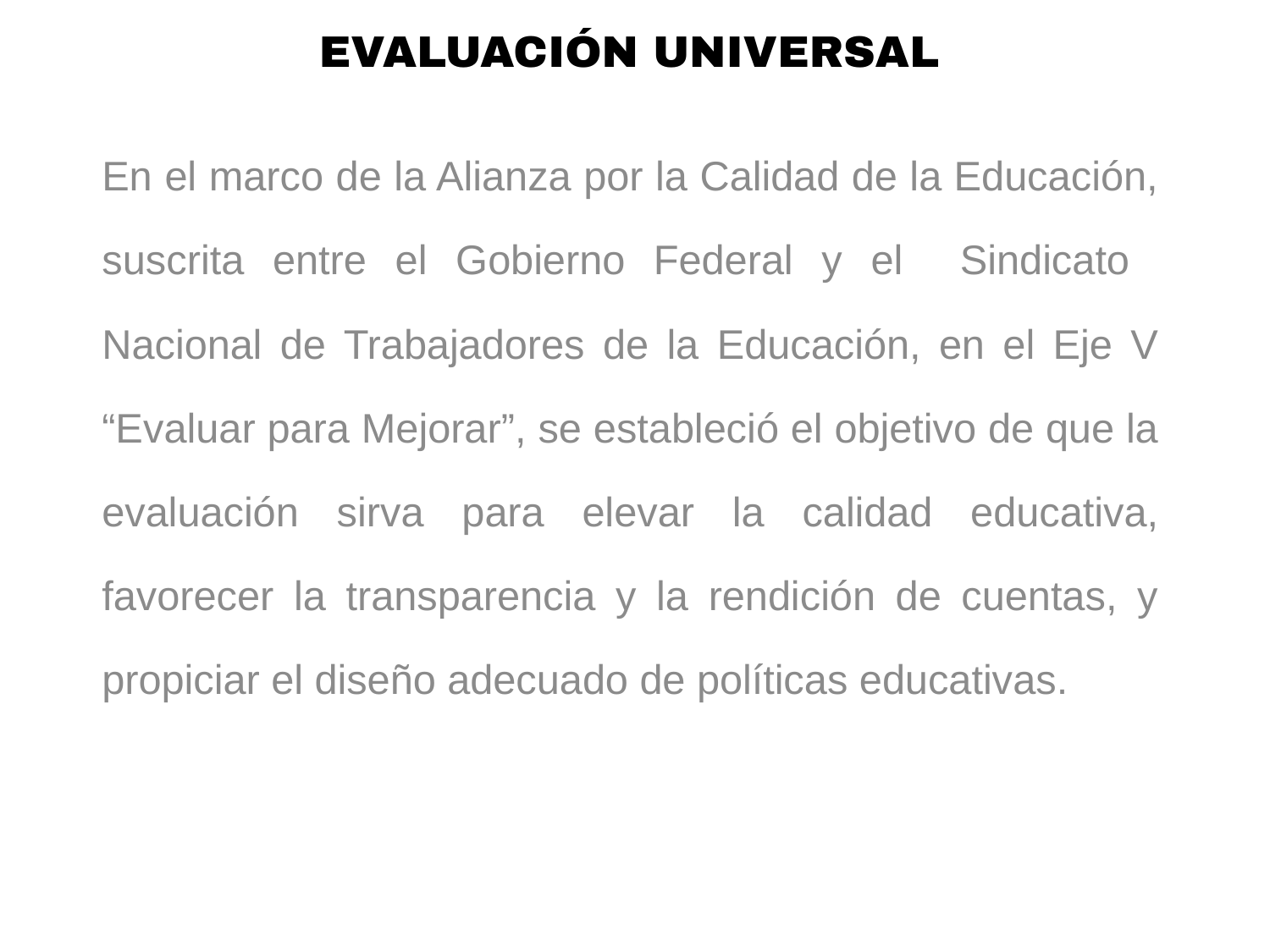

# EVALUACIÓN UNIVERSAL
En el marco de la Alianza por la Calidad de la Educación, suscrita entre el Gobierno Federal y el  Sindicato  Nacional de Trabajadores de la Educación, en el Eje V “Evaluar para Mejorar”, se estableció el objetivo de que la evaluación sirva para elevar la calidad educativa, favorecer la transparencia y la rendición de cuentas, y propiciar el diseño adecuado de políticas educativas.